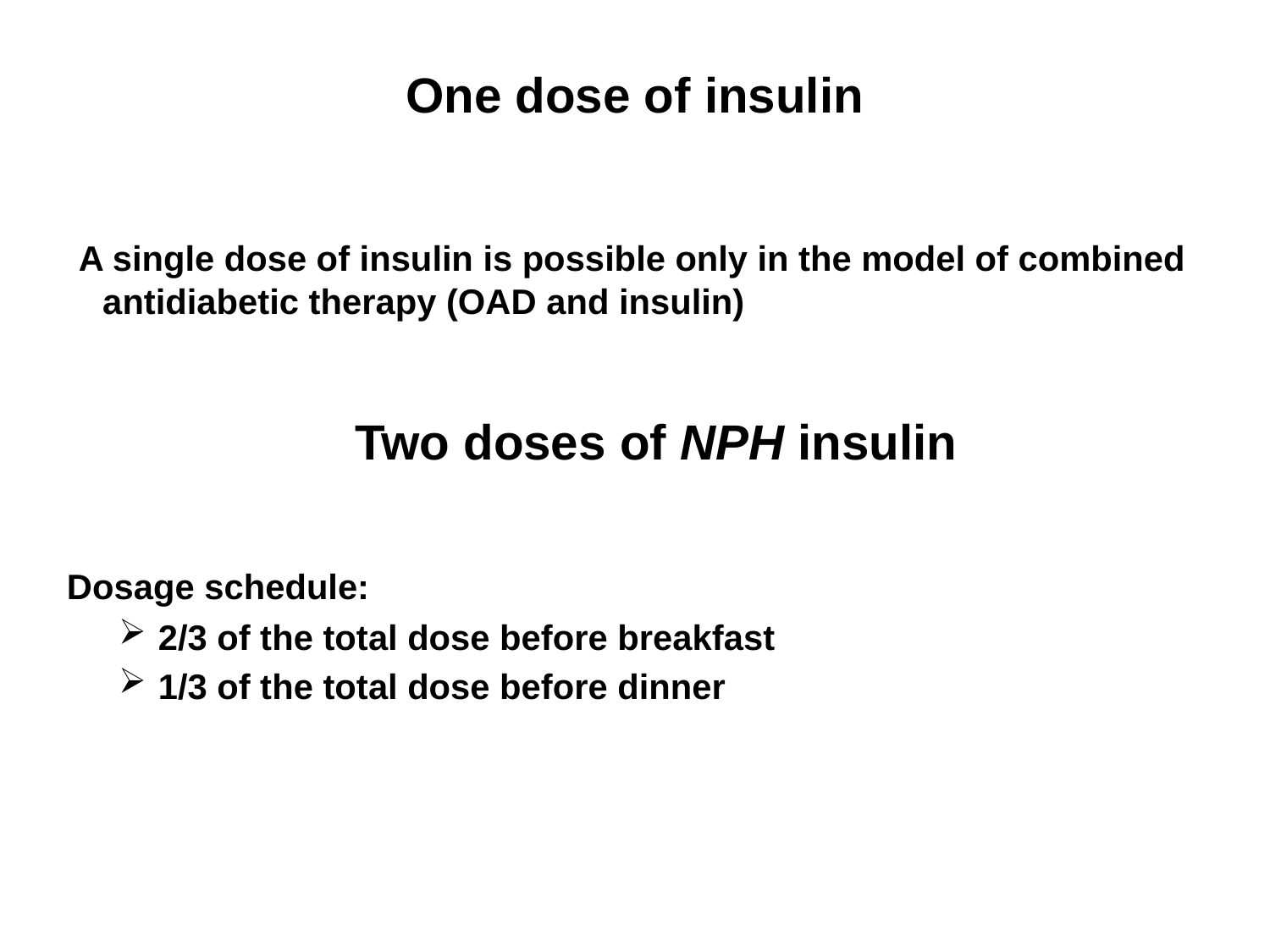

One dose of insulin
  A single dose of insulin is possible only in the model of combined antidiabetic therapy (OAD and insulin)

Two doses of NPH insulin

 Dosage schedule:
2/3 of the total dose before breakfast
1/3 of the total dose before dinner